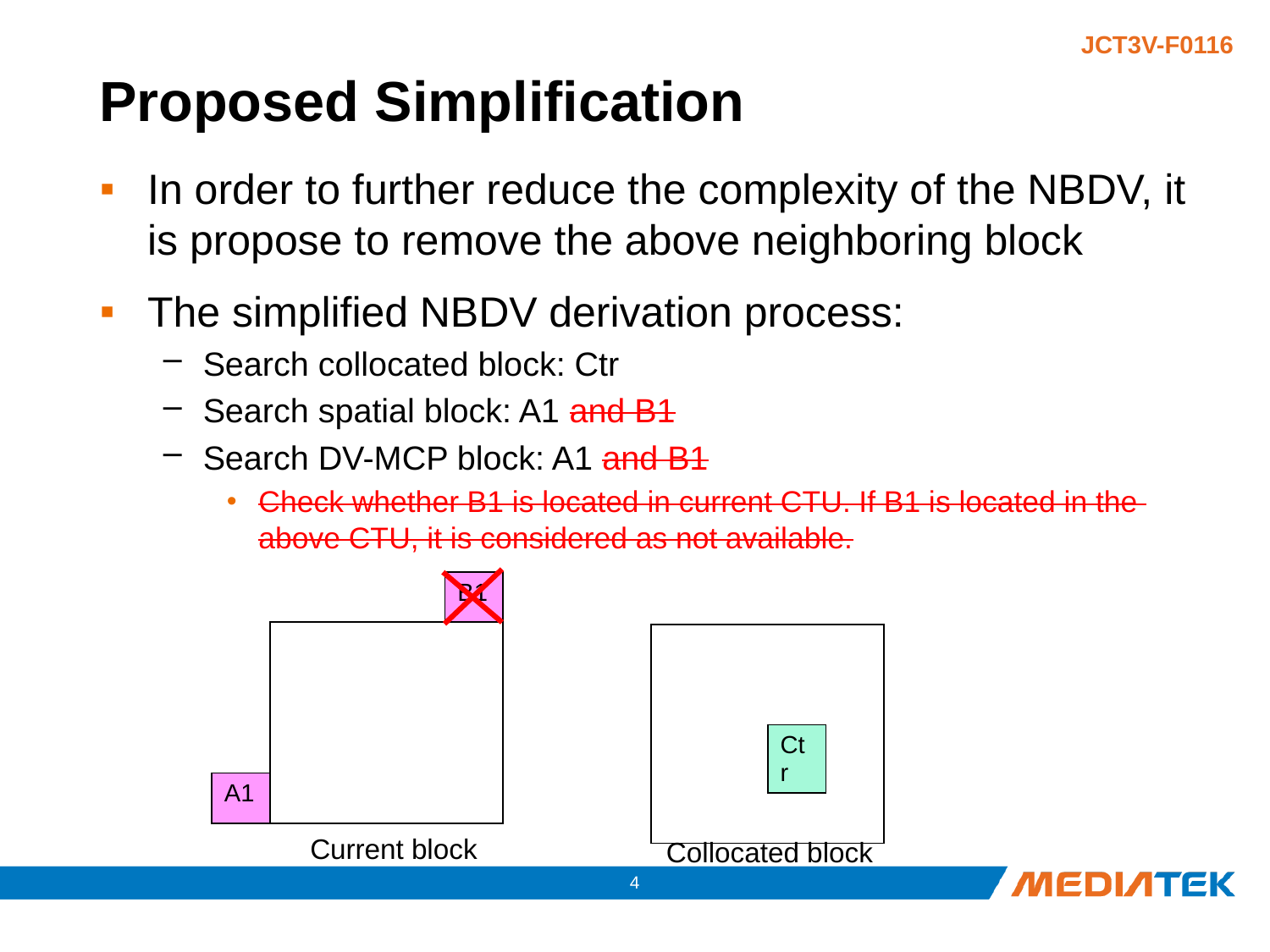

# Proposed Simplification
In order to further reduce the complexity of the NBDV, it is propose to remove the above neighboring block
The simplified NBDV derivation process:
Search collocated block: Ctr
Search spatial block: A1 and B1
Search DV-MCP block: A1 and B1
Check whether B1 is located in current CTU. If B1 is located in the  above CTU, it is considered as not available.

|  |  |  |  | B1 |
| --- | --- | --- | --- | --- |
|  |  |  |  |  |
|  |  |  |  |  |
|  |  |  |  |  |
| A1 |  |  |  |  |
|  |  |  |  |  |
| --- | --- | --- | --- | --- |
|  |  |  |  |  |
|  |  | Ctr |  |  |
|  |  |  |  |  |
Current block
Collocated block
4